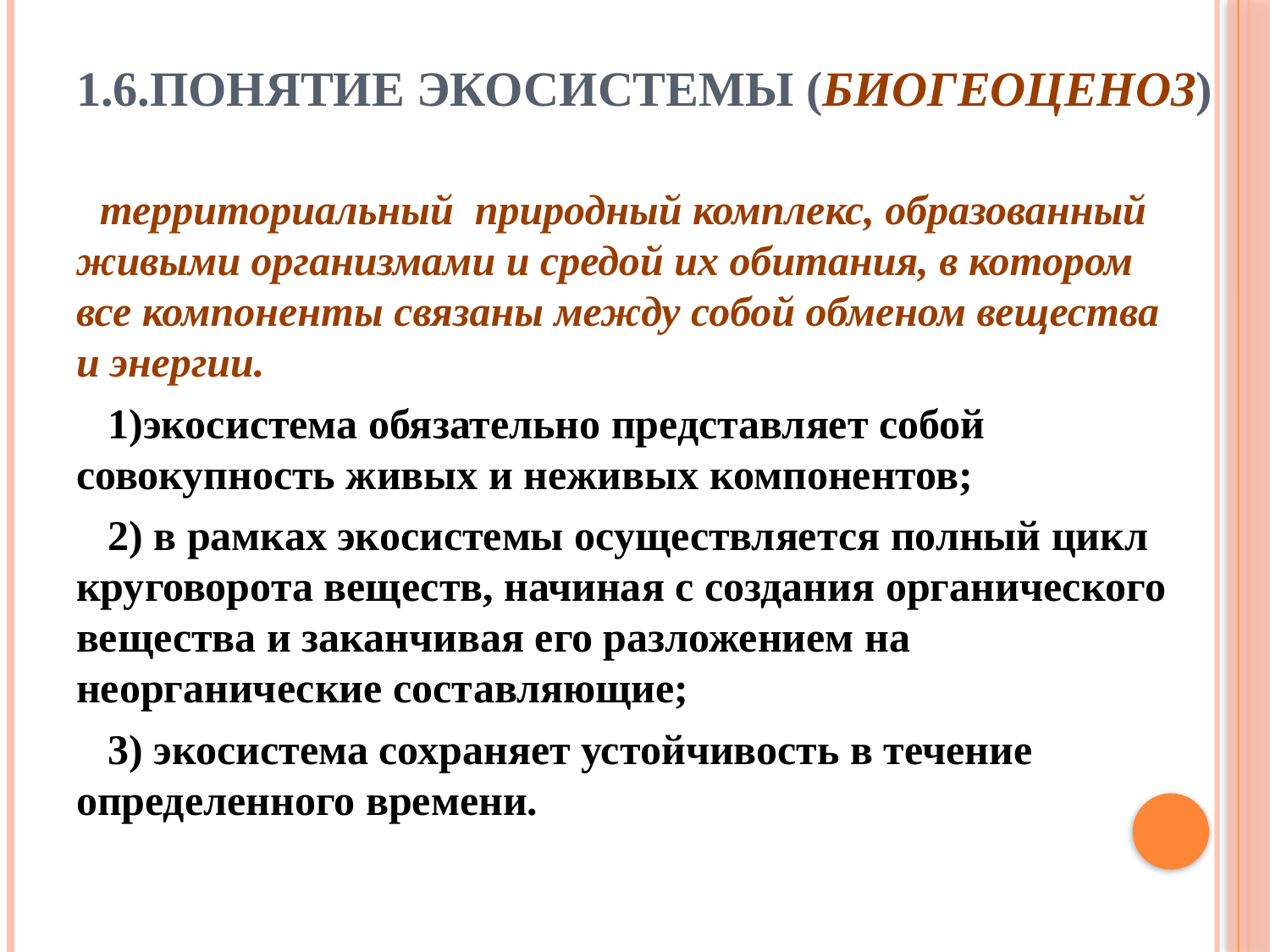

# 1.6.ПОНЯТИЕ ЭКОСИСТЕМЫ (БИОГЕОЦЕНОЗ)
  территориальный  природный комплекс, образованный живыми организмами и средой их обитания, в котором все компоненты связаны между собой обменом вещества и энергии.
   1)экосистема обязательно представляет собой совокупность живых и неживых компонентов;
   2) в рамках экосистемы осуществляется полный цикл круговорота веществ, начиная с создания органического вещества и заканчивая его разложением на неорганические составляющие;
   3) экосистема сохраняет устойчивость в течение определенного времени.